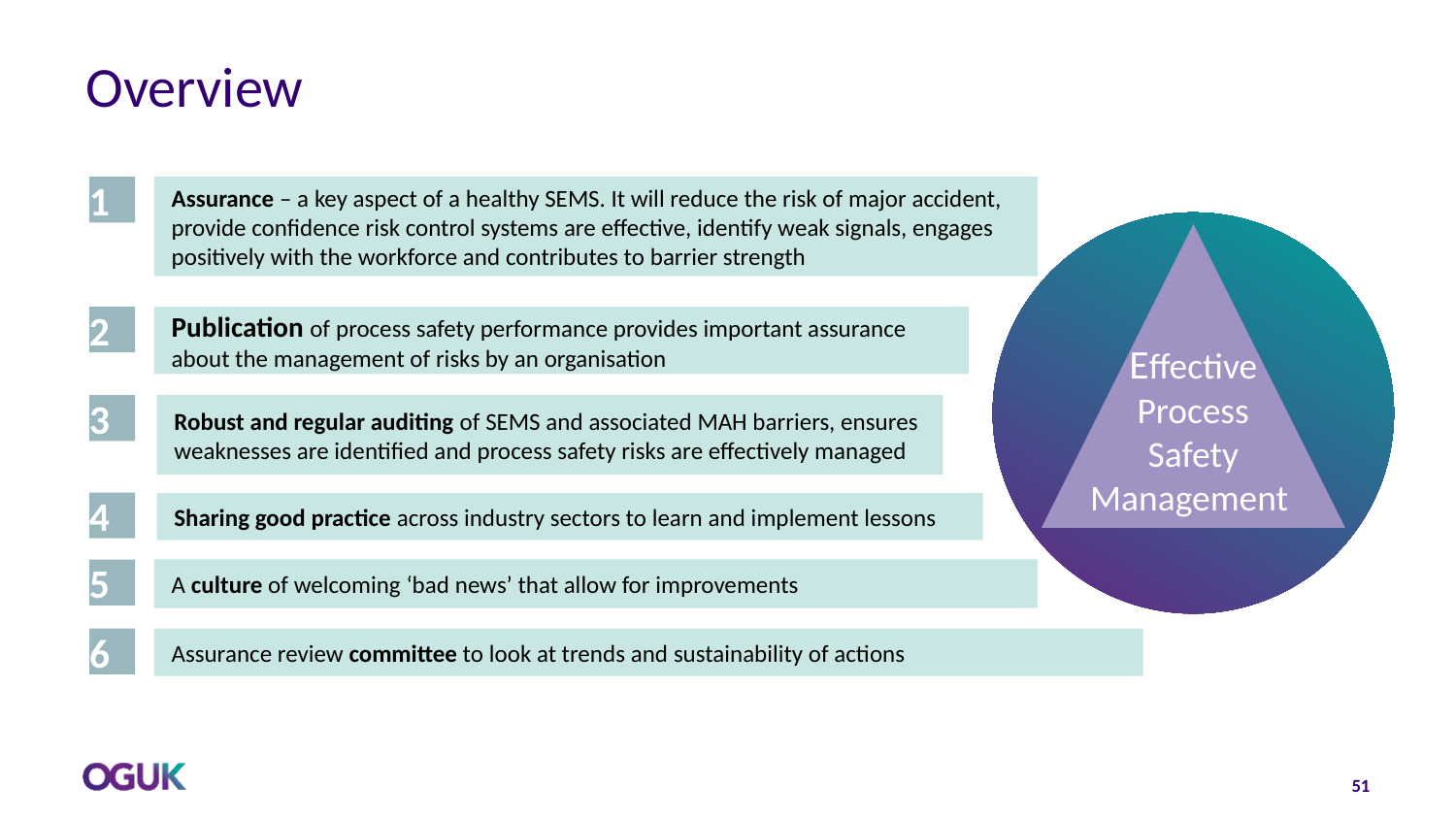

# Overview
1
Assurance – a key aspect of a healthy SEMS. It will reduce the risk of major accident, provide confidence risk control systems are effective, identify weak signals, engages positively with the workforce and contributes to barrier strength

Effective Process
Safety Management
Publication of process safety performance provides important assurance about the management of risks by an organisation
2
Robust and regular auditing of SEMS and associated MAH barriers, ensures weaknesses are identified and process safety risks are effectively managed
3
4
Sharing good practice across industry sectors to learn and implement lessons
A culture of welcoming ‘bad news’ that allow for improvements
5
6
Assurance review committee to look at trends and sustainability of actions
51